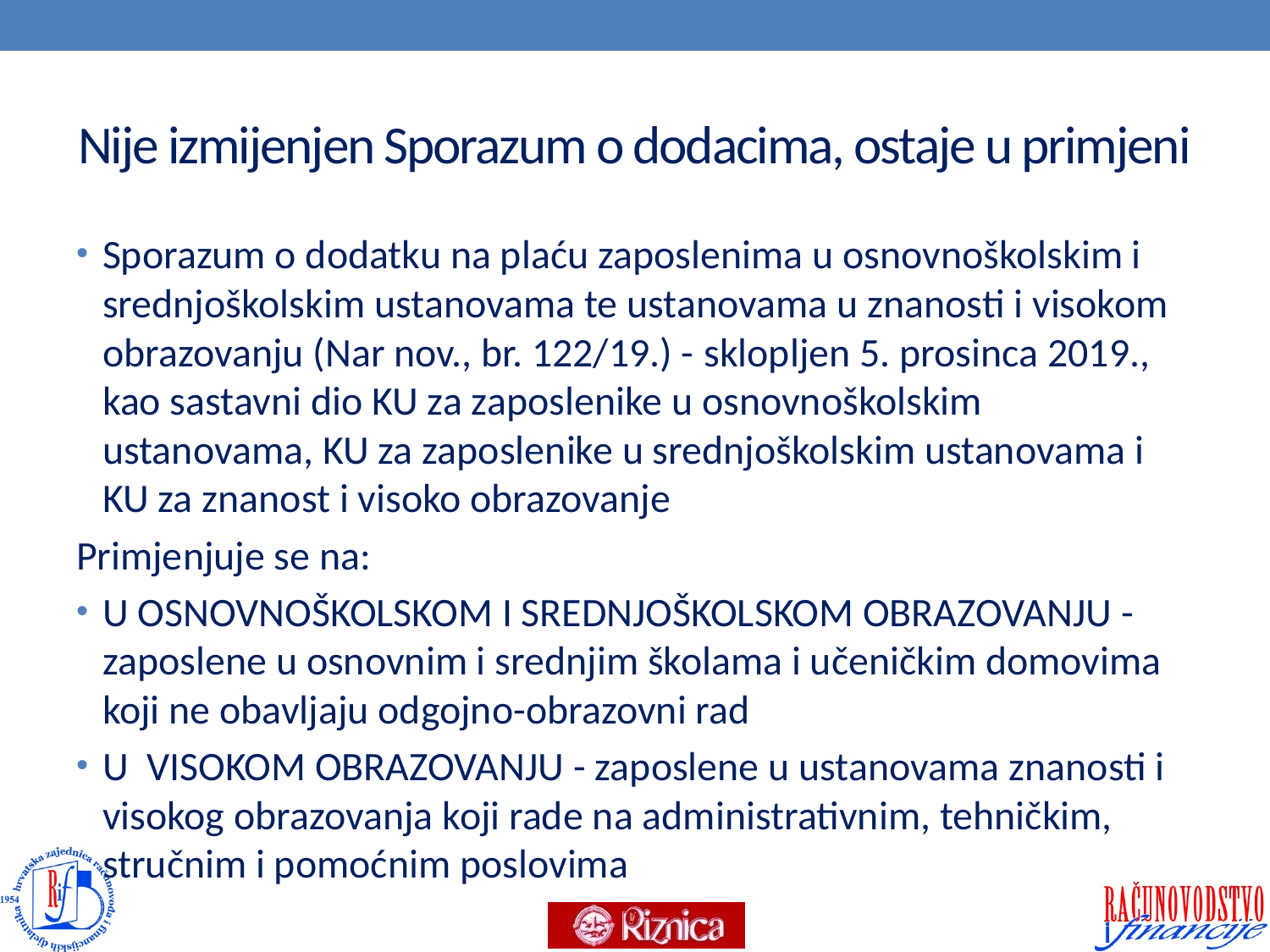

# Nije izmijenjen Sporazum o dodacima, ostaje u primjeni
Sporazum o dodatku na plaću zaposlenima u osnovnoškolskim i srednjoškolskim ustanovama te ustanovama u znanosti i visokom obrazovanju (Nar nov., br. 122/19.) - sklopljen 5. prosinca 2019., kao sastavni dio KU za zaposlenike u osnovnoškolskim ustanovama, KU za zaposlenike u srednjoškolskim ustanovama i KU za znanost i visoko obrazovanje
Primjenjuje se na:
U OSNOVNOŠKOLSKOM I SREDNJOŠKOLSKOM OBRAZOVANJU -  zaposlene u osnovnim i srednjim školama i učeničkim domovima koji ne obavljaju odgojno-obrazovni rad
U  VISOKOM OBRAZOVANJU - zaposlene u ustanovama znanosti i visokog obrazovanja koji rade na administrativnim, tehničkim, stručnim i pomoćnim poslovima